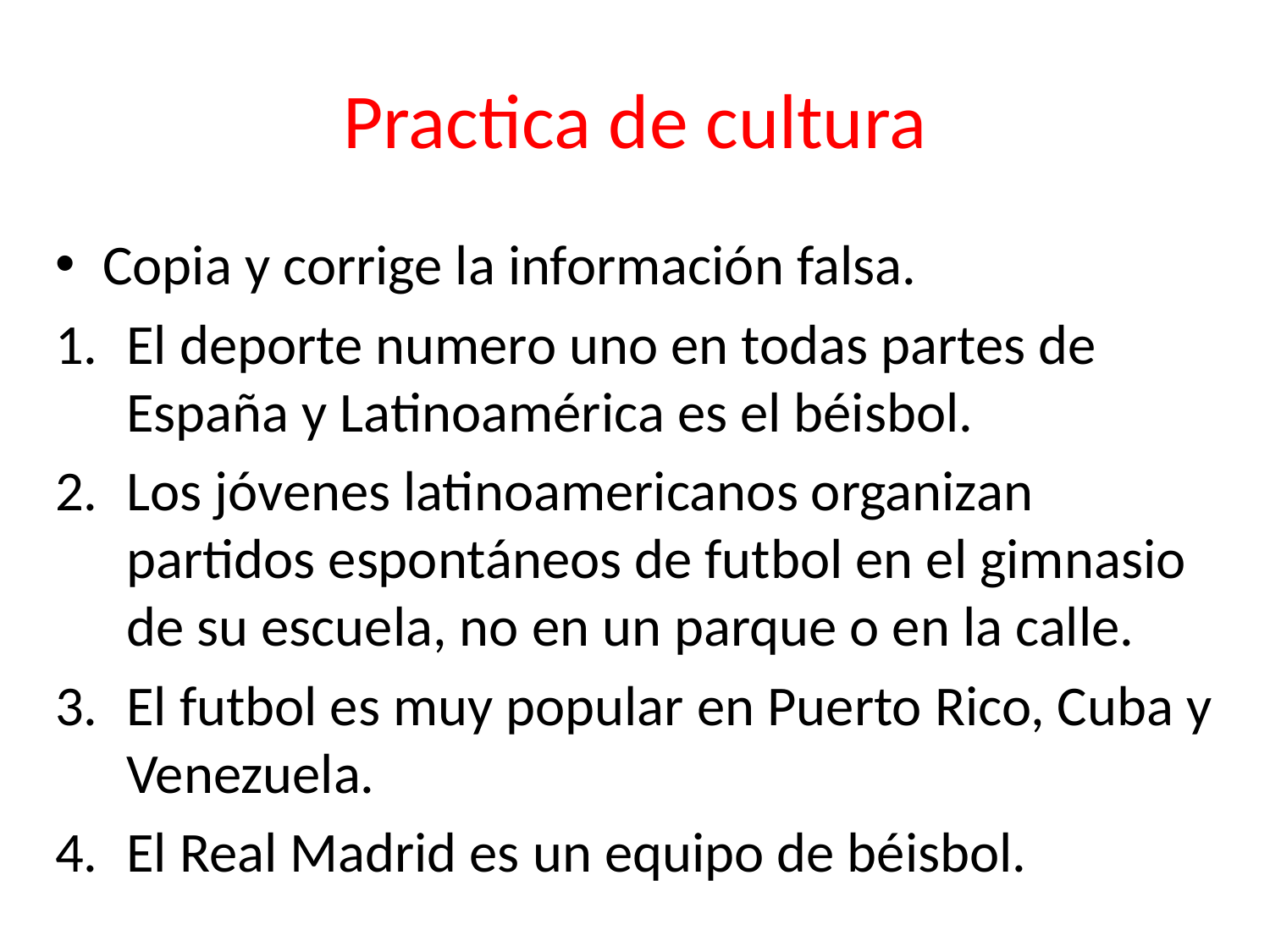

# Practica de cultura
Copia y corrige la información falsa.
El deporte numero uno en todas partes de España y Latinoamérica es el béisbol.
Los jóvenes latinoamericanos organizan partidos espontáneos de futbol en el gimnasio de su escuela, no en un parque o en la calle.
El futbol es muy popular en Puerto Rico, Cuba y Venezuela.
El Real Madrid es un equipo de béisbol.